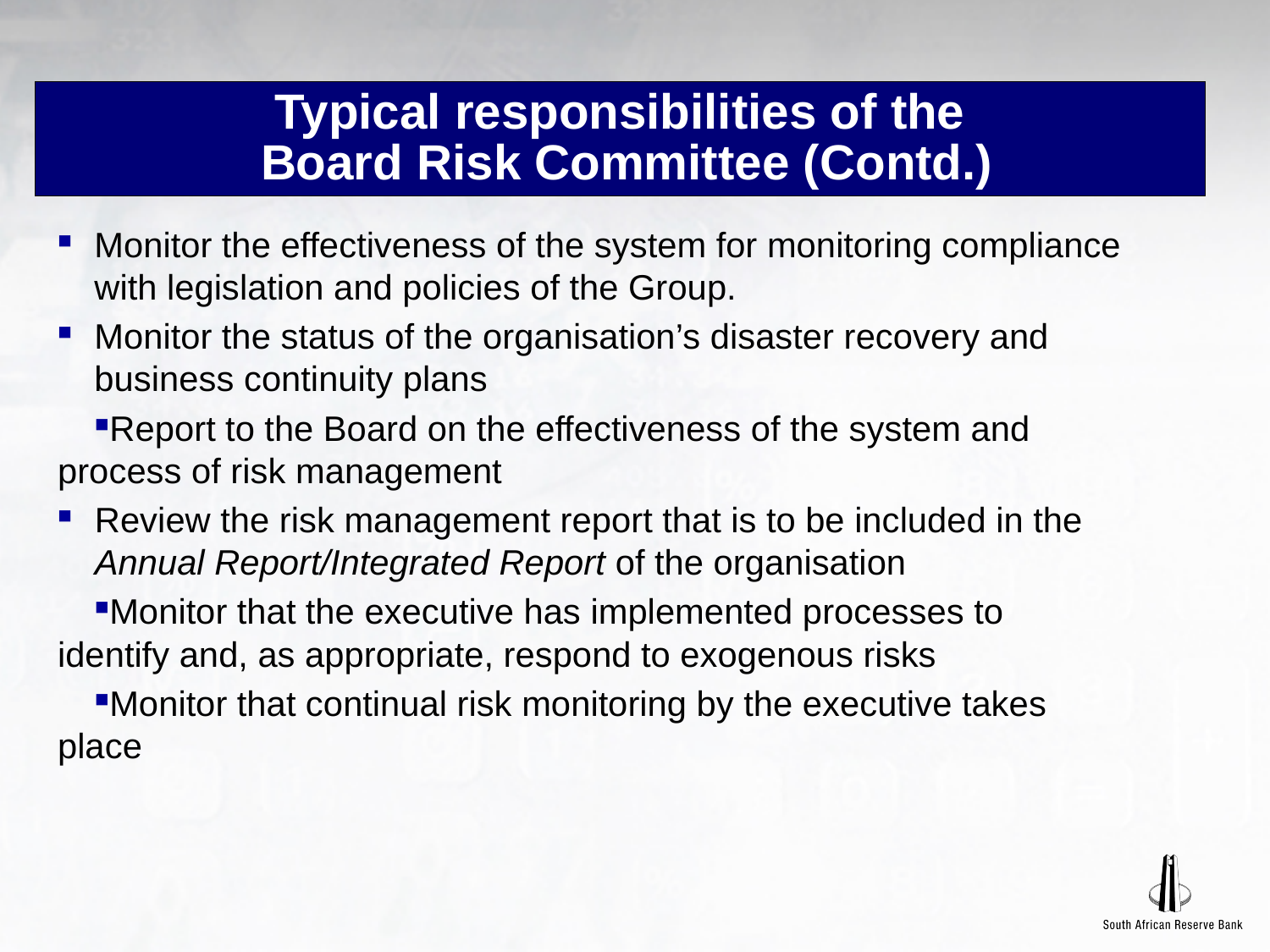

# Typical responsibilities of the Board Risk Committee (Contd.)
Monitor the effectiveness of the system for monitoring compliance with legislation and policies of the Group.
Monitor the status of the organisation’s disaster recovery and business continuity plans
Report to the Board on the effectiveness of the system and 	process of risk management
Review the risk management report that is to be included in the Annual Report/Integrated Report of the organisation
Monitor that the executive has implemented processes to 	identify and, as appropriate, respond to exogenous risks
Monitor that continual risk monitoring by the executive takes 	place